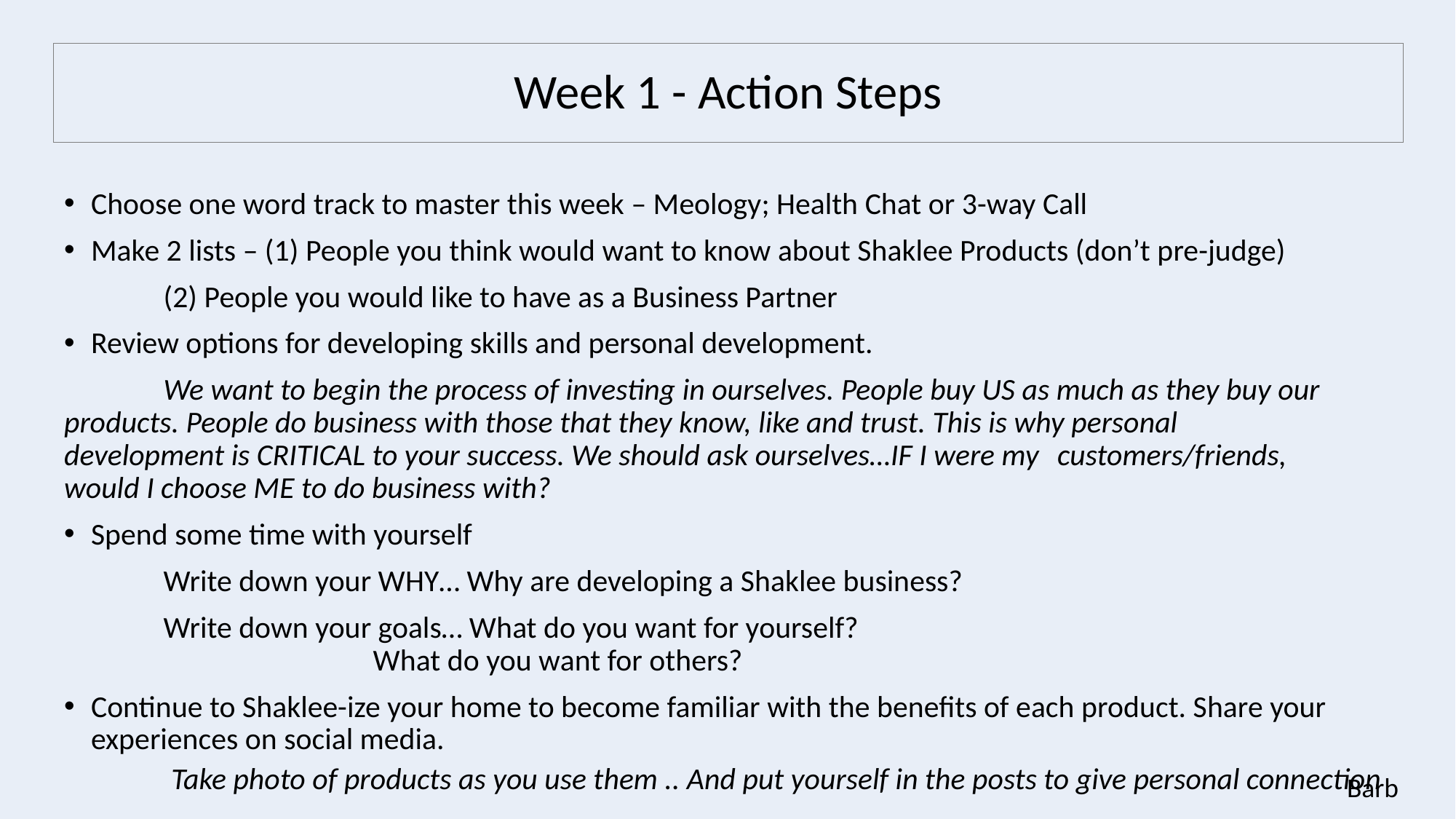

# Week 1 - Action Steps
Choose one word track to master this week – Meology; Health Chat or 3-way Call
Make 2 lists – (1) People you think would want to know about Shaklee Products (don’t pre-judge)
		(2) People you would like to have as a Business Partner
Review options for developing skills and personal development.
	We want to begin the process of investing in ourselves. People buy US as much as they buy our 	products. People do business with those that they know, like and trust. This is why personal 	development is CRITICAL to your success. We should ask ourselves…IF I were my 	customers/friends, 	would I choose ME to do business with?
Spend some time with yourself
	Write down your WHY… Why are developing a Shaklee business?
	Write down your goals… What do you want for yourself?                                                                                                 			                What do you want for others?
Continue to Shaklee-ize your home to become familiar with the benefits of each product. Share your experiences on social media.
Take photo of products as you use them .. And put yourself in the posts to give personal connection

Barb